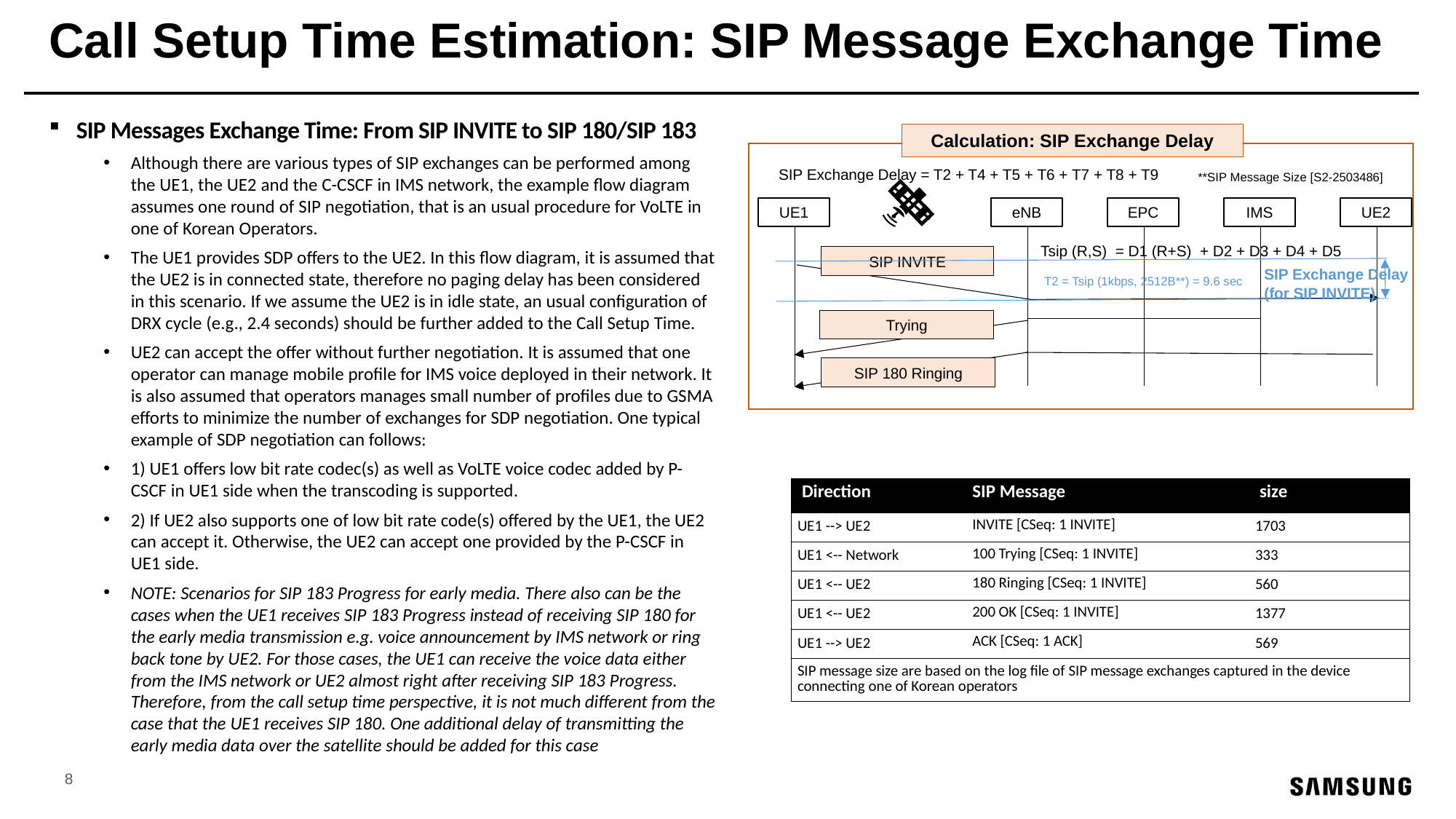

# Call Setup Time Estimation: SIP Message Exchange Time
SIP Messages Exchange Time: From SIP INVITE to SIP 180/SIP 183
Although there are various types of SIP exchanges can be performed among the UE1, the UE2 and the C-CSCF in IMS network, the example flow diagram assumes one round of SIP negotiation, that is an usual procedure for VoLTE in one of Korean Operators.
The UE1 provides SDP offers to the UE2. In this flow diagram, it is assumed that the UE2 is in connected state, therefore no paging delay has been considered in this scenario. If we assume the UE2 is in idle state, an usual configuration of DRX cycle (e.g., 2.4 seconds) should be further added to the Call Setup Time.
UE2 can accept the offer without further negotiation. It is assumed that one operator can manage mobile profile for IMS voice deployed in their network. It is also assumed that operators manages small number of profiles due to GSMA efforts to minimize the number of exchanges for SDP negotiation. One typical example of SDP negotiation can follows:
1) UE1 offers low bit rate codec(s) as well as VoLTE voice codec added by P-CSCF in UE1 side when the transcoding is supported.
2) If UE2 also supports one of low bit rate code(s) offered by the UE1, the UE2 can accept it. Otherwise, the UE2 can accept one provided by the P-CSCF in UE1 side.
NOTE: Scenarios for SIP 183 Progress for early media. There also can be the cases when the UE1 receives SIP 183 Progress instead of receiving SIP 180 for the early media transmission e.g. voice announcement by IMS network or ring back tone by UE2. For those cases, the UE1 can receive the voice data either from the IMS network or UE2 almost right after receiving SIP 183 Progress. Therefore, from the call setup time perspective, it is not much different from the case that the UE1 receives SIP 180. One additional delay of transmitting the early media data over the satellite should be added for this case
Calculation: SIP Exchange Delay

SIP Exchange Delay = T2 + T4 + T5 + T6 + T7 + T8 + T9
**SIP Message Size [S2-2503486]

UE1
eNB
EPC
IMS
UE2
Tsip (R,S)  = D1 (R+S)  + D2 + D3 + D4 + D5
SIP INVITE
SIP Exchange Delay
(for SIP INVITE)
T2 = Tsip (1kbps, 2512B**) = 9.6 sec
Trying
SIP 180 Ringing
| Direction | SIP Message | size |
| --- | --- | --- |
| UE1 --> UE2 | INVITE [CSeq: 1 INVITE] | 1703 |
| UE1 <-- Network | 100 Trying [CSeq: 1 INVITE] | 333 |
| UE1 <-- UE2 | 180 Ringing [CSeq: 1 INVITE] | 560 |
| UE1 <-- UE2 | 200 OK [CSeq: 1 INVITE] | 1377 |
| UE1 --> UE2 | ACK [CSeq: 1 ACK] | 569 |
| SIP message size are based on the log file of SIP message exchanges captured in the device connecting one of Korean operators |  |  |
8